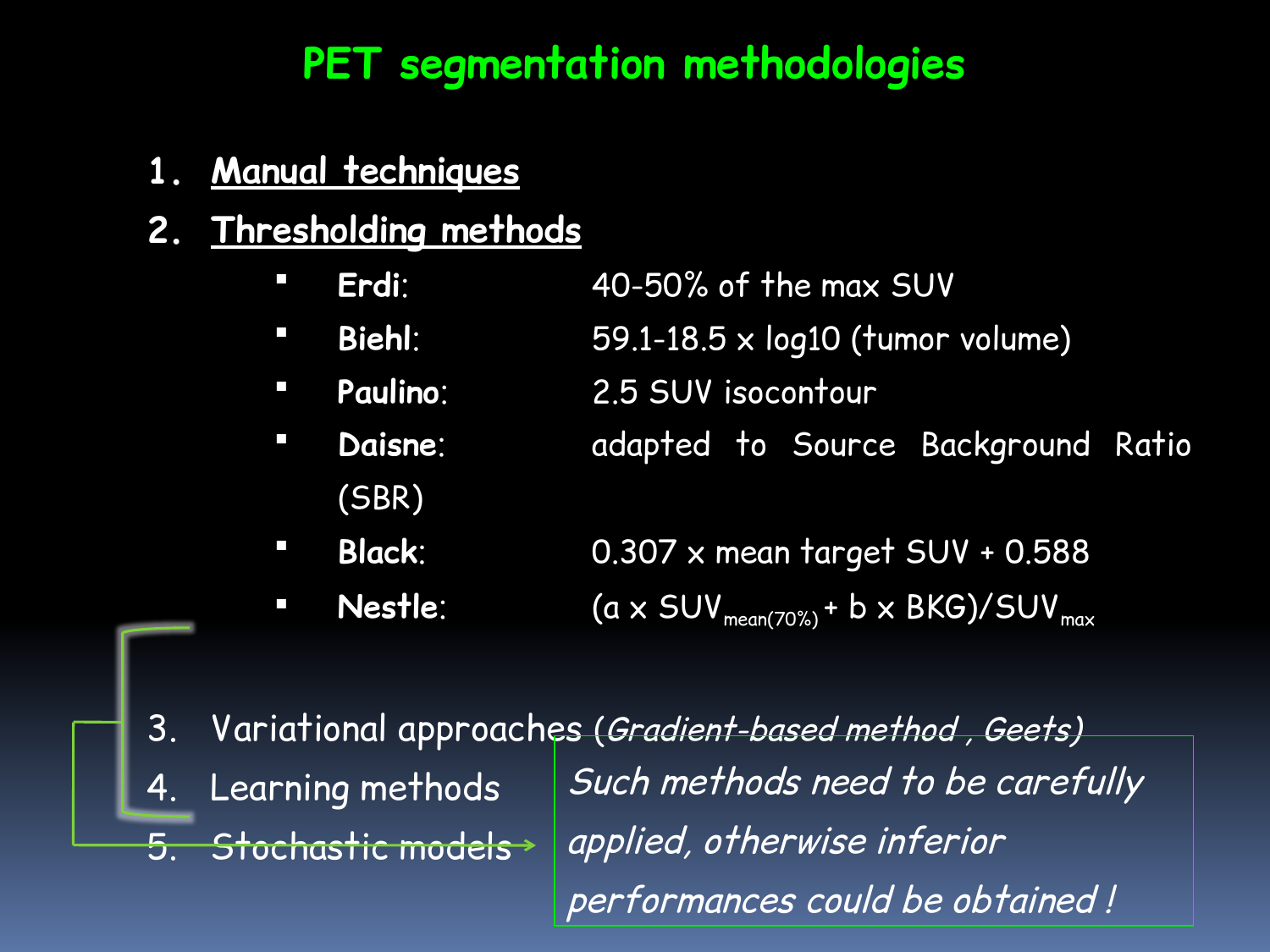

PET segmentation methodologies
Manual techniques
Thresholding methods
Erdi:		40-50% of the max SUV
Biehl: 		59.1-18.5 x log10 (tumor volume)
Paulino:		2.5 SUV isocontour
Daisne:		adapted to Source Background Ratio (SBR)
Black:		0.307 x mean target SUV + 0.588
Nestle:		(a x SUVmean(70%) + b x BKG)/SUVmax

Variational approaches (Gradient-based method , Geets)
Learning methods
Stochastic models

Such methods need to be carefully applied, otherwise inferior performances could be obtained !